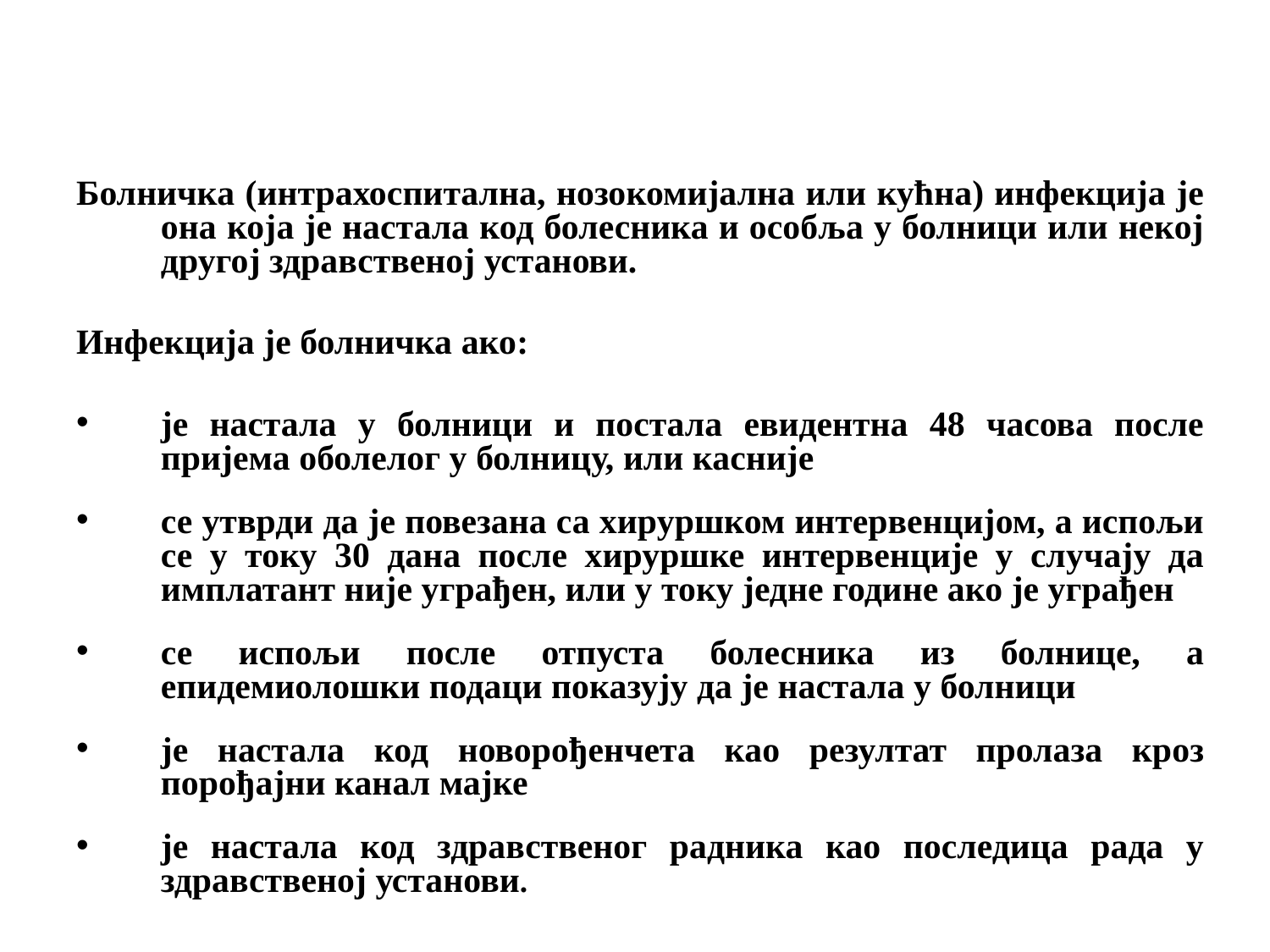

Болничка (интрахоспитална, нозокомијална или кућна) инфекција је она која је настала код болесника и особља у болници или некој другој здравственој установи.

Инфекција је болничка ако:

је настала у болници и постала евидентна 48 часова после пријема оболелог у болницу, или касније

се утврди да је повезана са хируршком интервенцијом, а испољи се у току 30 дана после хируршке интервенције у случају да имплатант није уграђен, или у току једне године ако је уграђен

се испољи после отпуста болесника из болнице, а епидемиолошки подаци показују да је настала у болници

је настала код новорођенчета као резултат пролаза кроз порођајни канал мајке

је настала код здравственог радника као последица рада у здравственој установи.